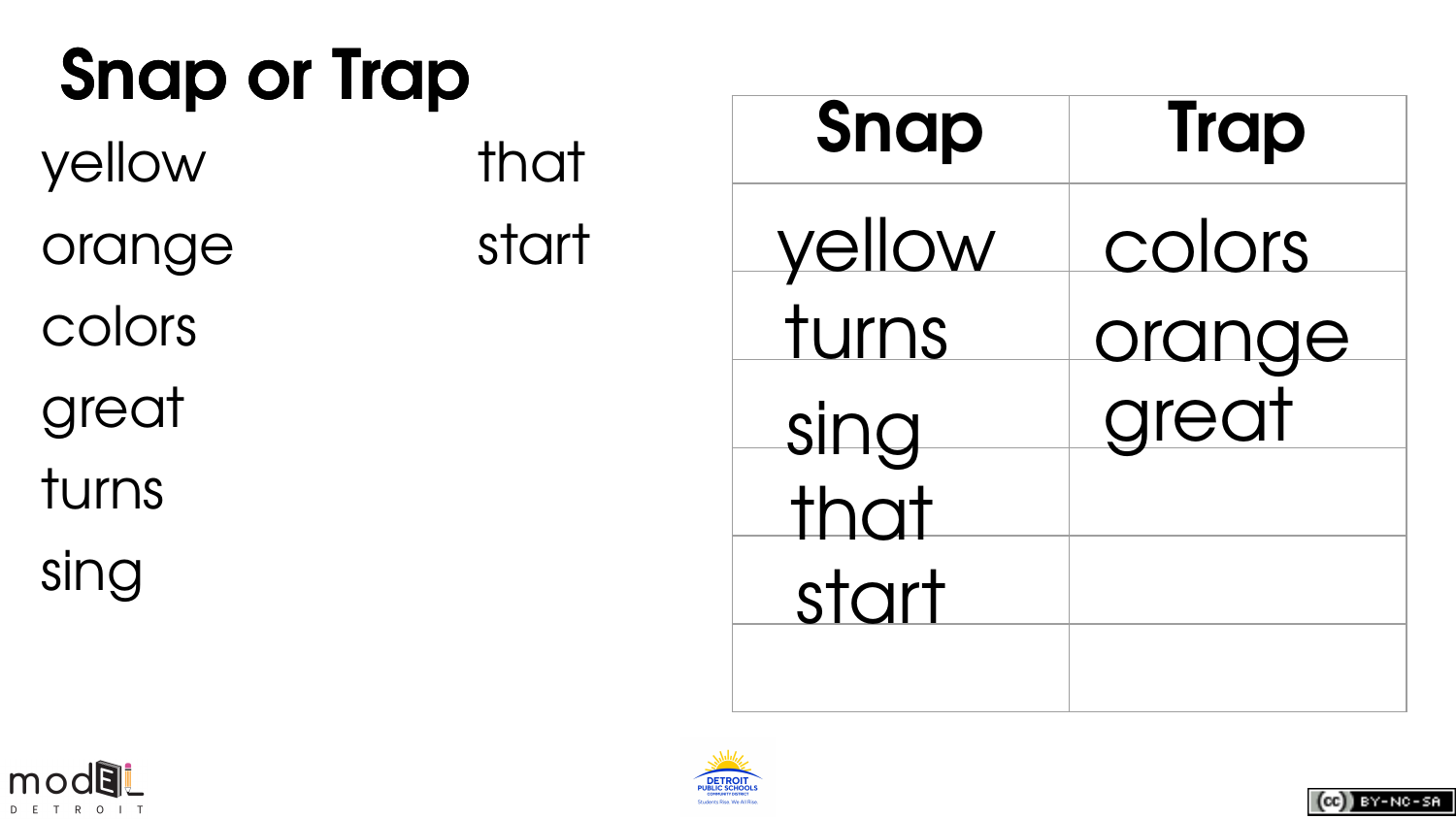

# Snap or Trap
Snap or Trap
| Snap | Trap |
| --- | --- |
|  |  |
|  |  |
|  |  |
|  |  |
|  |  |
|  |  |
yellow		that
orange		start
colors
great
turns
sing

yellow
colors

turns
orange
great
 sing
 that
 start